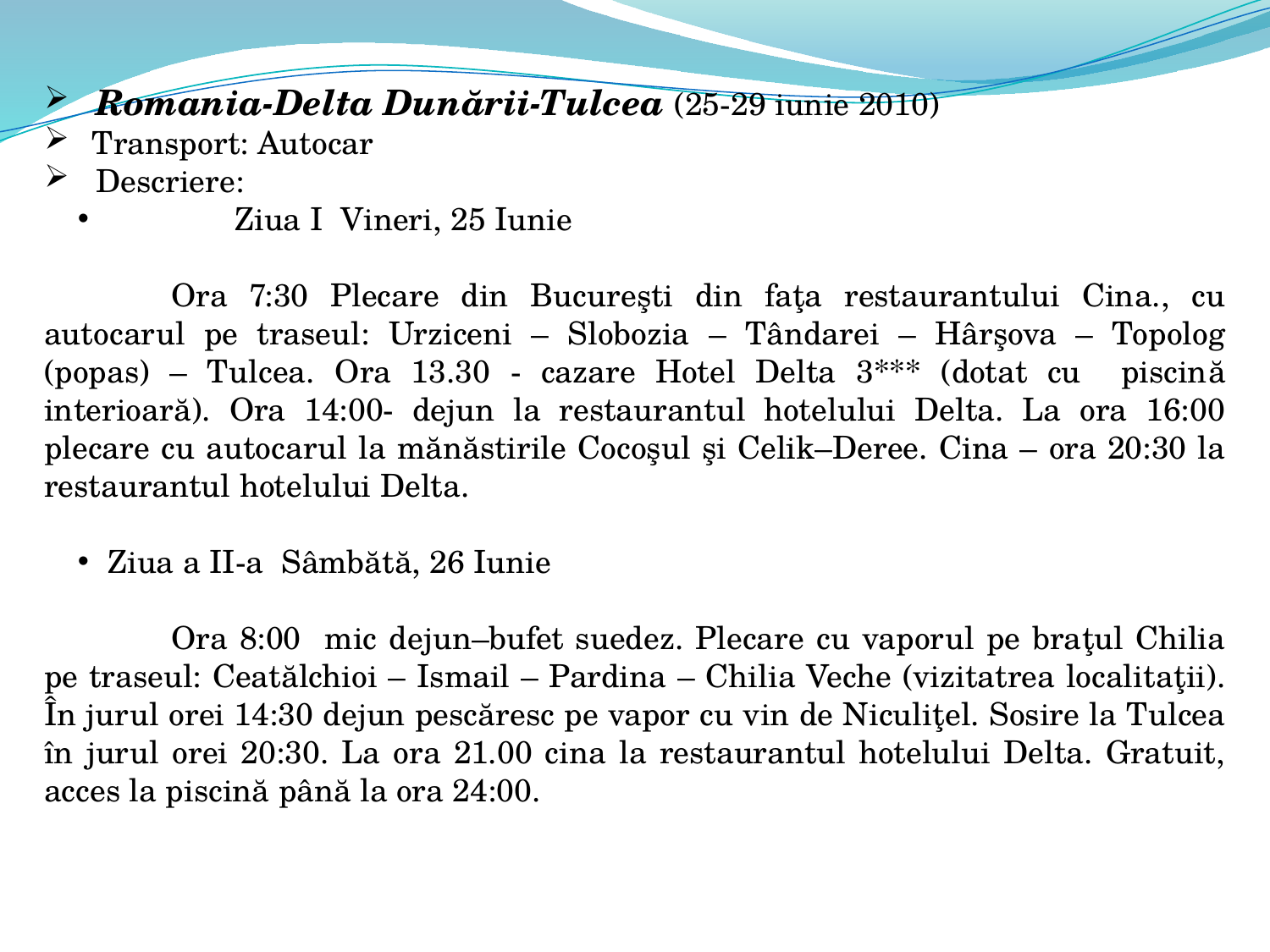

Romania-Delta Dunării-Tulcea (25-29 iunie 2010)
Transport: Autocar
   Descriere:
 	Ziua I  Vineri, 25 Iunie

	Ora 7:30 Plecare din Bucureşti din faţa restaurantului Cina., cu autocarul pe traseul: Urziceni – Slobozia – Tândarei – Hârşova – Topolog (popas) – Tulcea. Ora 13.30 - cazare Hotel Delta 3*** (dotat cu  piscină interioară). Ora 14:00- dejun la restaurantul hotelului Delta. La ora 16:00 plecare cu autocarul la mănăstirile Cocoşul şi Celik–Deree. Cina – ora 20:30 la restaurantul hotelului Delta.

Ziua a II-a  Sâmbătă, 26 Iunie

	Ora 8:00  mic dejun–bufet suedez. Plecare cu vaporul pe braţul Chilia pe traseul: Ceatălchioi – Ismail – Pardina – Chilia Veche (vizitatrea localitaţii). În jurul orei 14:30 dejun pescăresc pe vapor cu vin de Niculiţel. Sosire la Tulcea în jurul orei 20:30. La ora 21.00 cina la restaurantul hotelului Delta. Gratuit, acces la piscină până la ora 24:00.